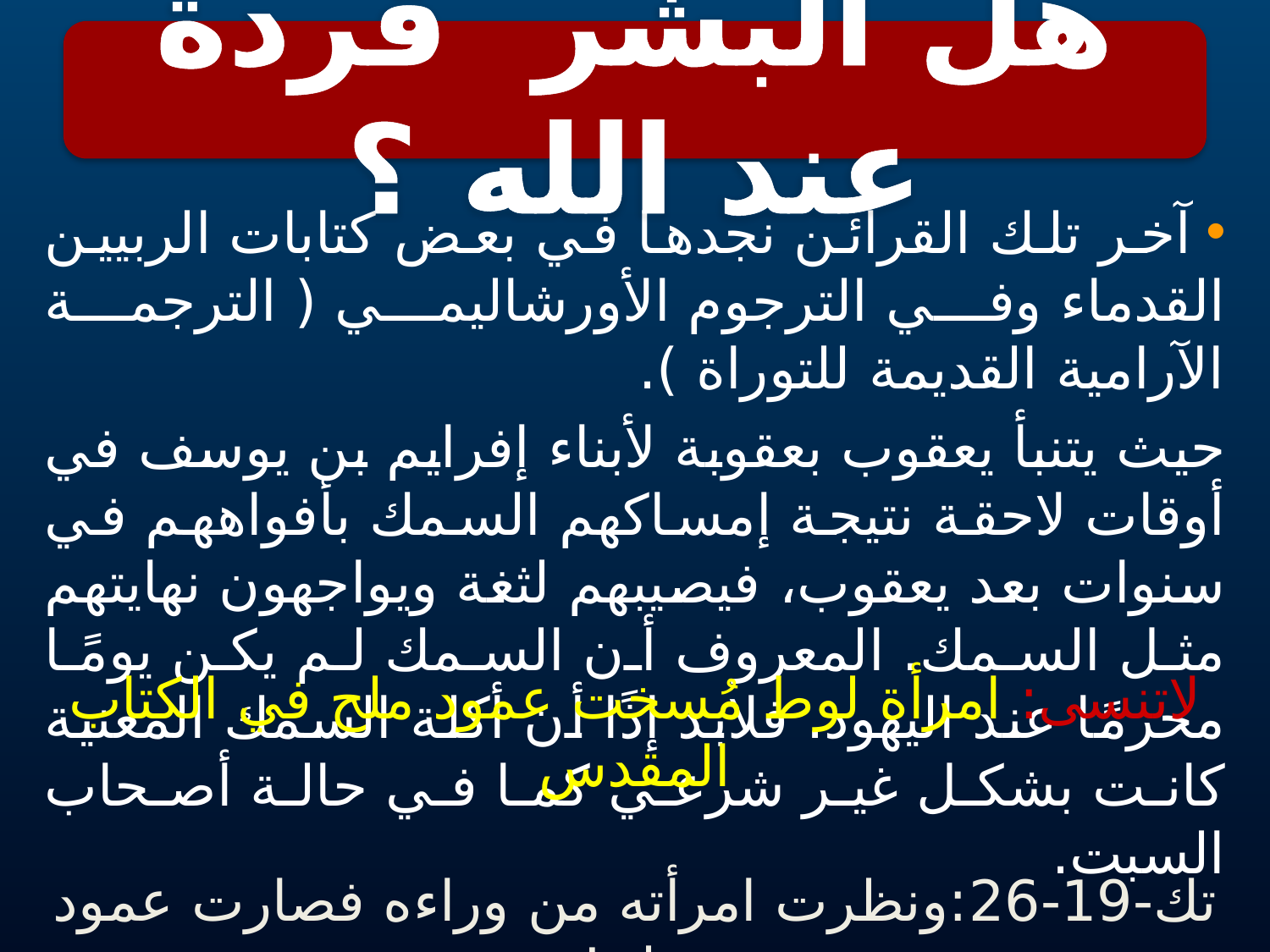

هل البشر  قردة عند الله ؟
#
 آخر تلك القرائن نجدها في بعض كتابات الربيين القدماء وفي الترجوم الأورشاليمي ( الترجمة الآرامية القديمة للتوراة ).
حيث يتنبأ يعقوب بعقوبة لأبناء إفرايم بن يوسف في أوقات لاحقة نتيجة إمساكهم السمك بأفواههم في سنوات بعد يعقوب، فيصيبهم لثغة ويواجهون نهايتهم مثل السمك. المعروف أن السمك لم يكن يومًا محرمًا عند اليهود. فلابد إذًا أن أكلة السمك المعنية كانت بشكل غير شرعي كما في حالة أصحاب السبت.
لاتنسى: امرأة لوط مُسخت عمود ملح في الكتاب المقدس

تك-19-26:ونظرت امرأته من وراءه فصارت عمود ملح!